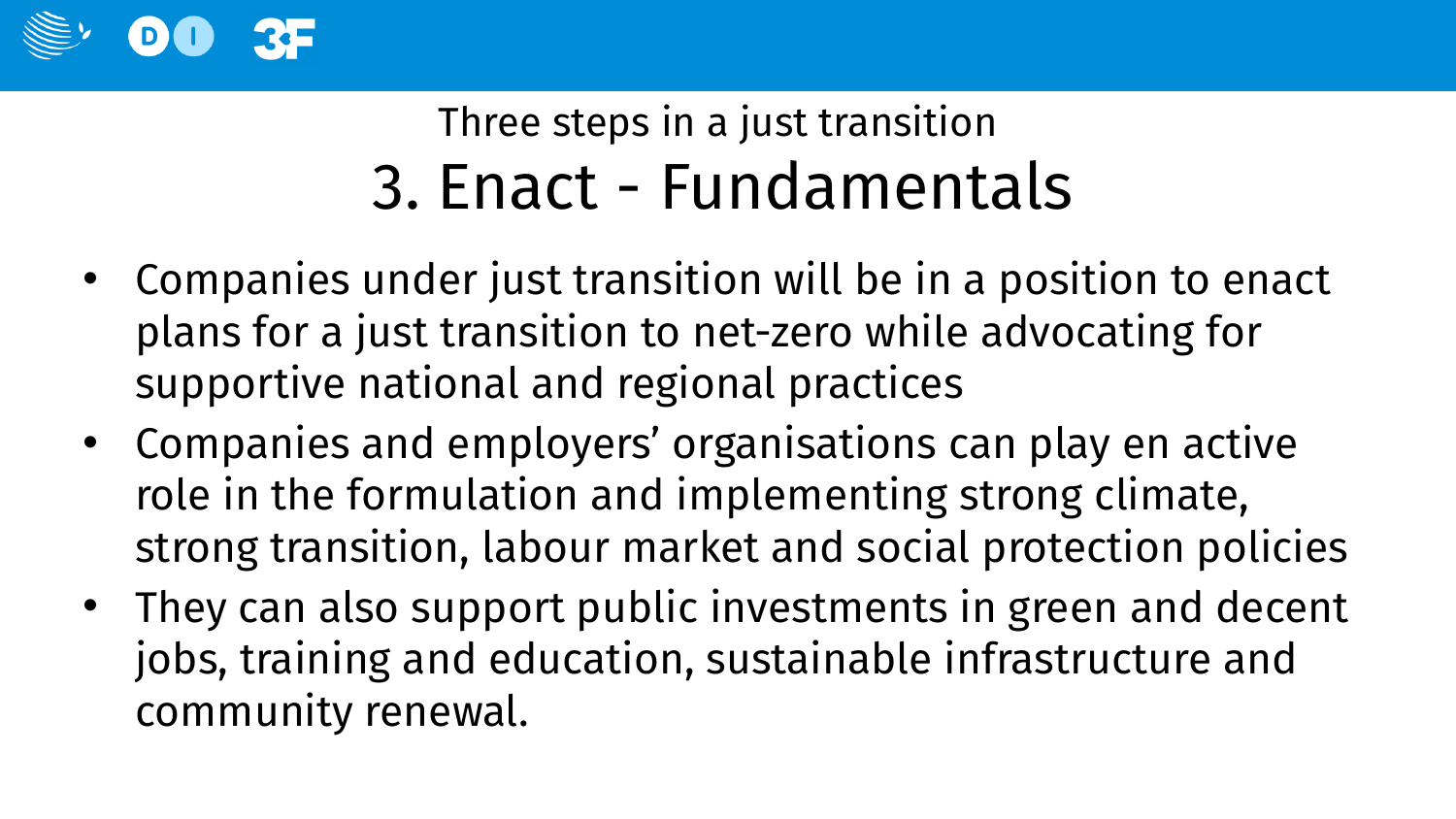

# Three steps in a just transition 3. Enact - Fundamentals
Companies under just transition will be in a position to enact plans for a just transition to net-zero while advocating for supportive national and regional practices
Companies and employers’ organisations can play en active role in the formulation and implementing strong climate, strong transition, labour market and social protection policies
They can also support public investments in green and decent jobs, training and education, sustainable infrastructure and community renewal.